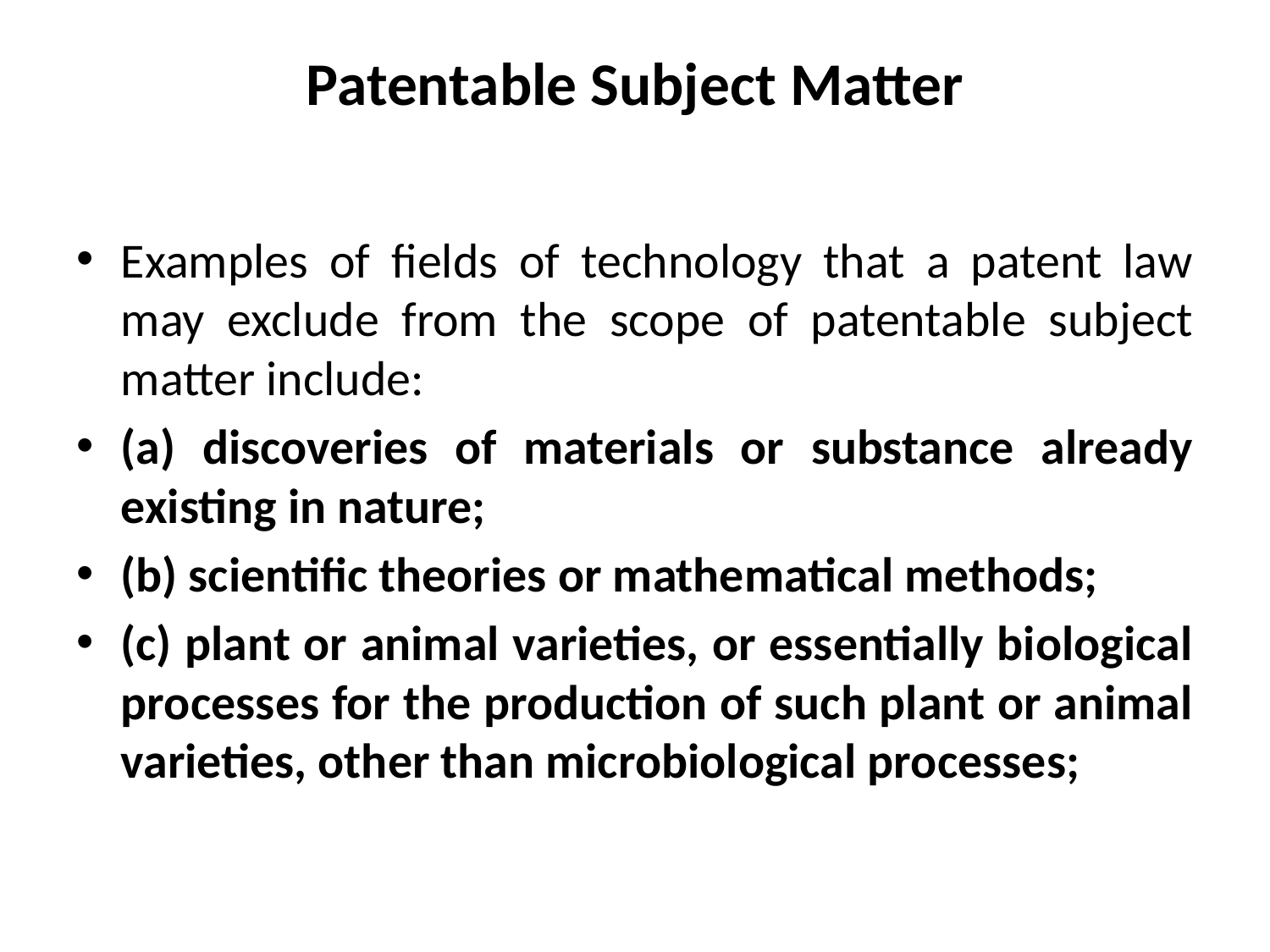

# Patentable Subject Matter
Examples of fields of technology that a patent law may exclude from the scope of patentable subject matter include:
(a) discoveries of materials or substance already existing in nature;
(b) scientific theories or mathematical methods;
(c) plant or animal varieties, or essentially biological processes for the production of such plant or animal varieties, other than microbiological processes;